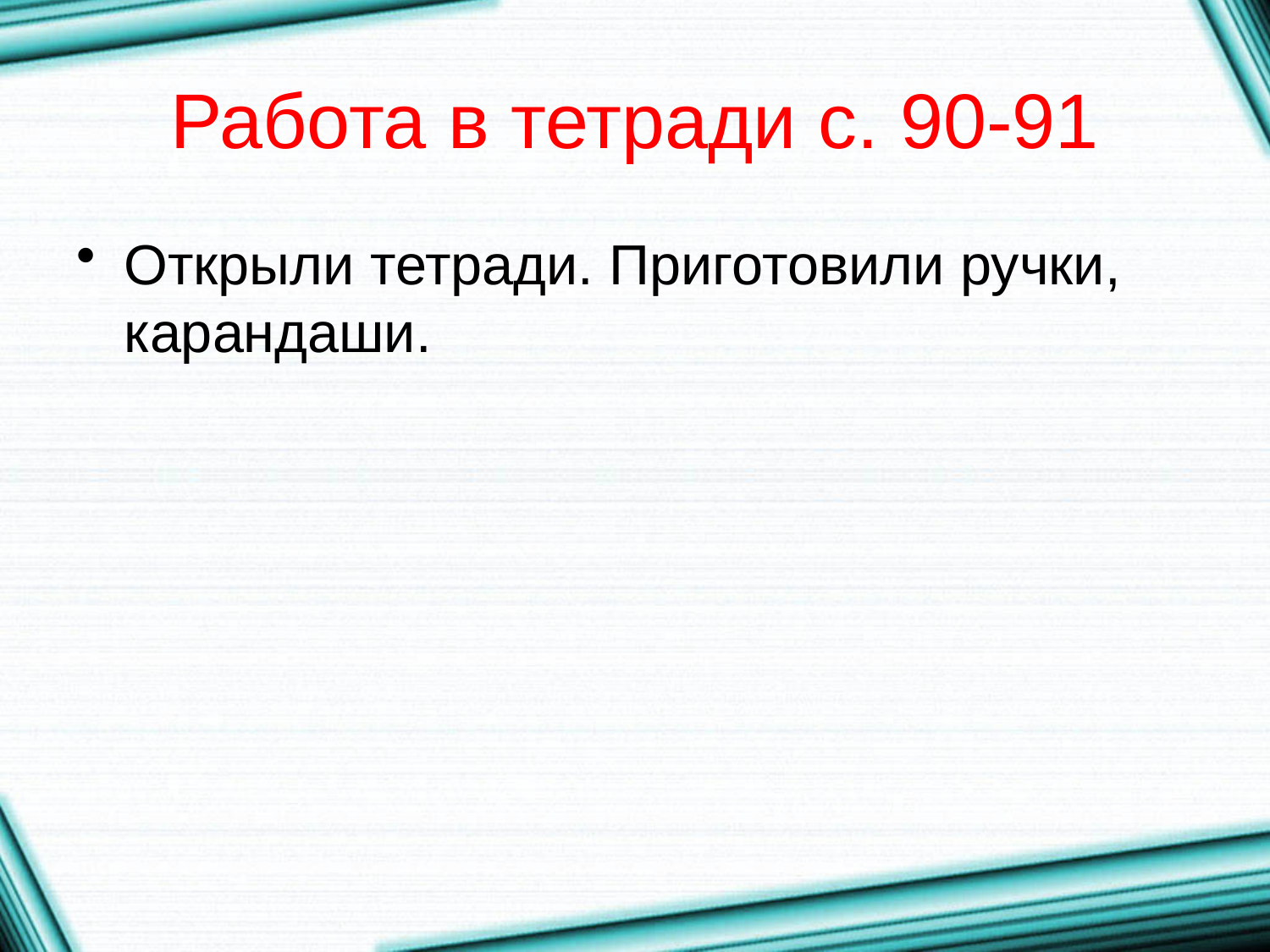

# Работа в тетради с. 90-91
Открыли тетради. Приготовили ручки, карандаши.